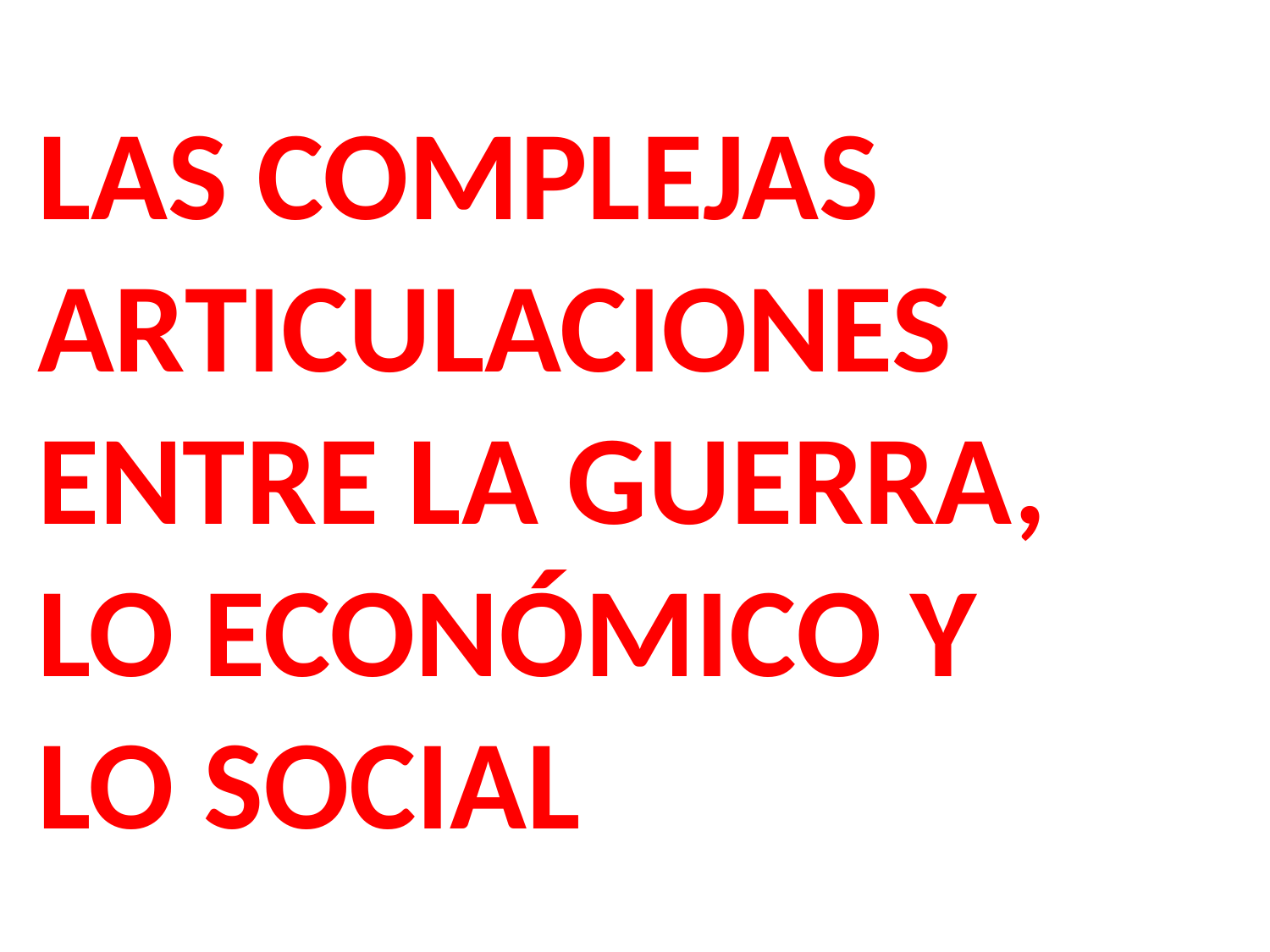

LAS COMPLEJAS ARTICULACIONES ENTRE LA GUERRA,
LO ECONÓMICO Y
LO SOCIAL